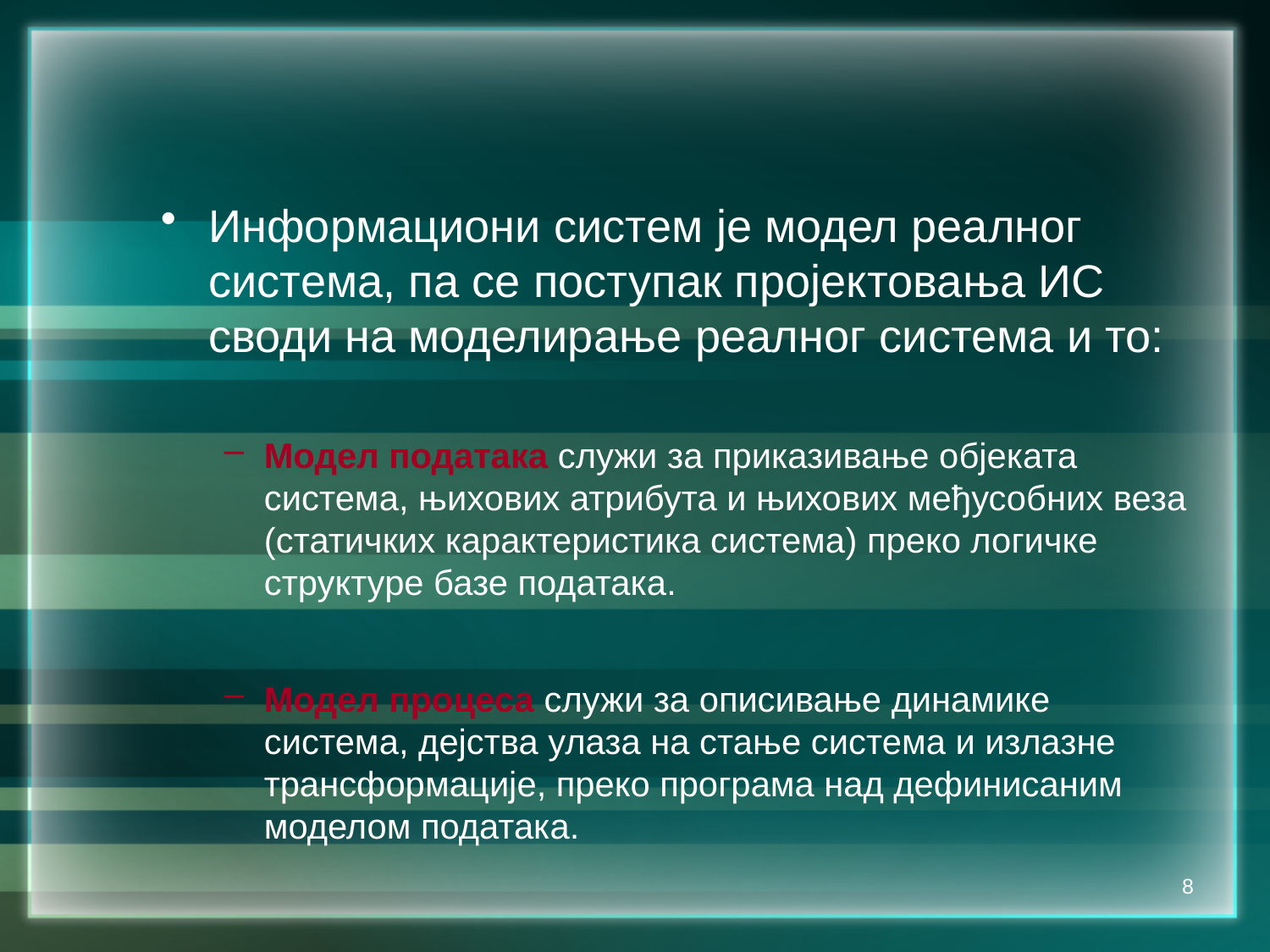

Информациони систем је модел реалног система, па се поступак пројектовања ИС своди на моделирање реалног система и то:

Модел података служи за приказивање објеката система, њихових атрибута и њихових међусобних веза (статичких карактеристика система) преко логичке структуре базе података.

Модел процеса служи за описивање динамике система, дејства улаза на стање система и излазне трансформације, преко програма над дефинисаним моделом података.
8